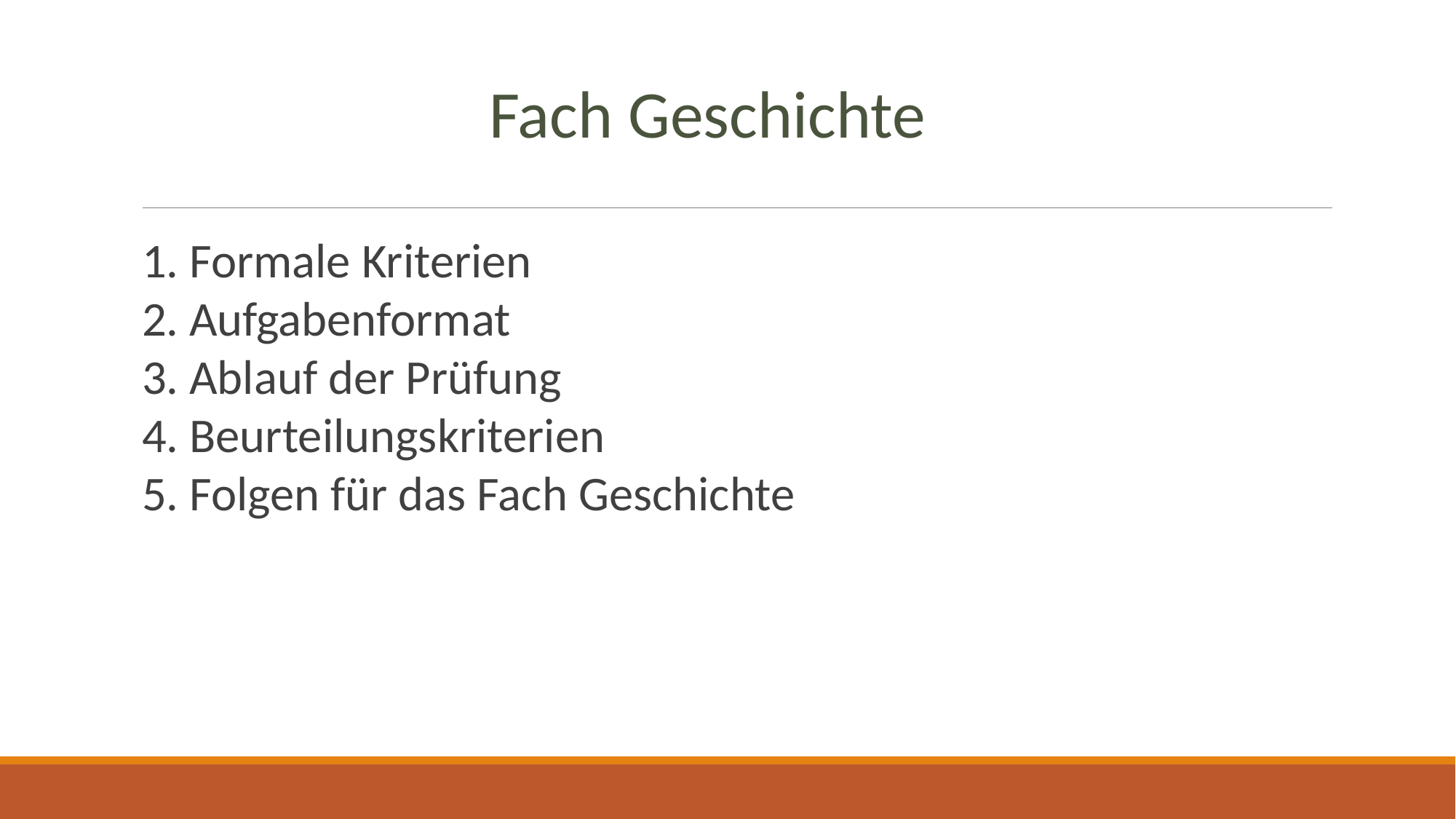

Fach Geschichte
1. Formale Kriterien
2. Aufgabenformat
3. Ablauf der Prüfung
4. Beurteilungskriterien
5. Folgen für das Fach Geschichte